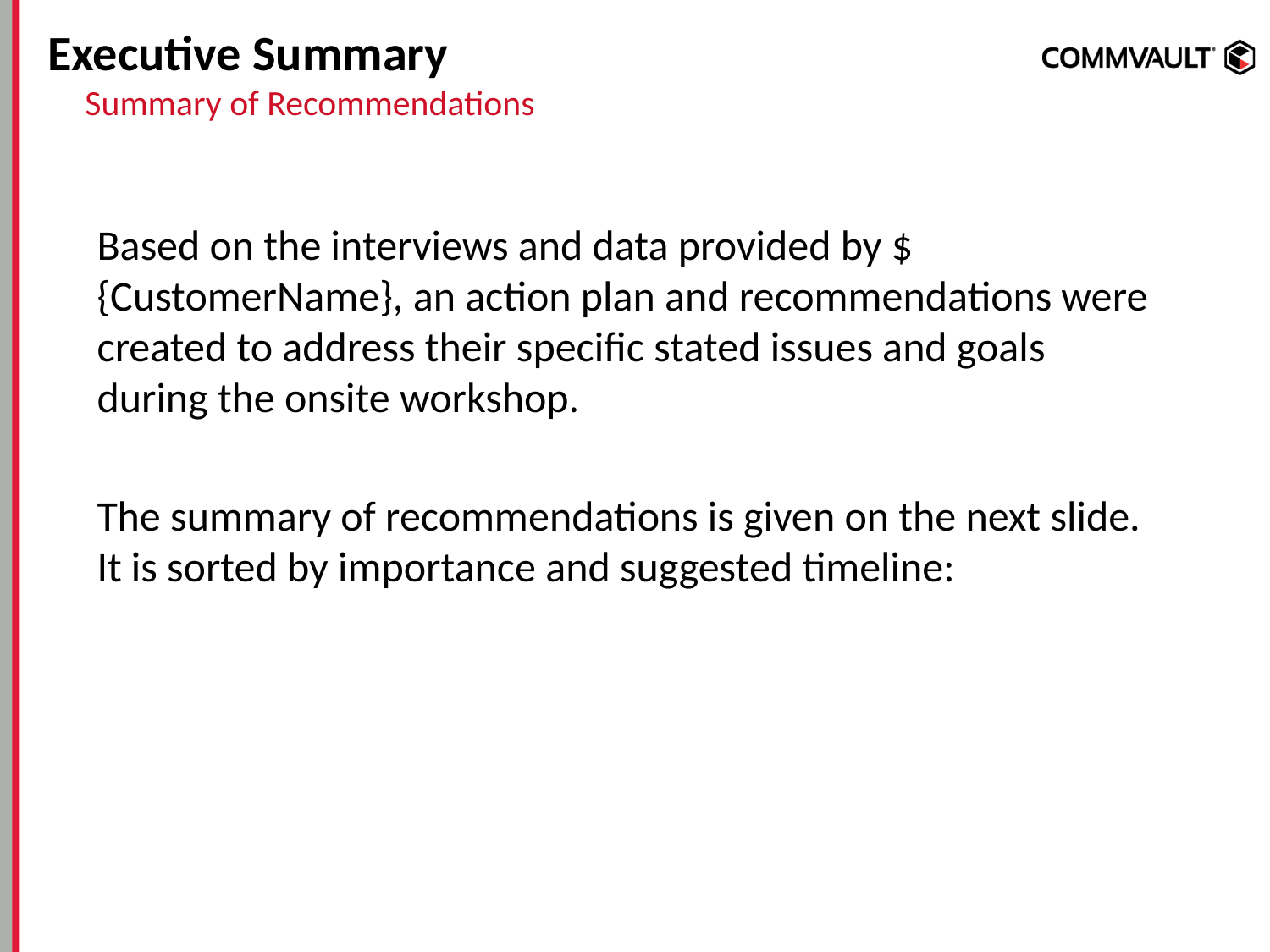

# Executive Summary
Summary of Recommendations
Based on the interviews and data provided by ${CustomerName}, an action plan and recommendations were created to address their specific stated issues and goals during the onsite workshop.

The summary of recommendations is given on the next slide. It is sorted by importance and suggested timeline: